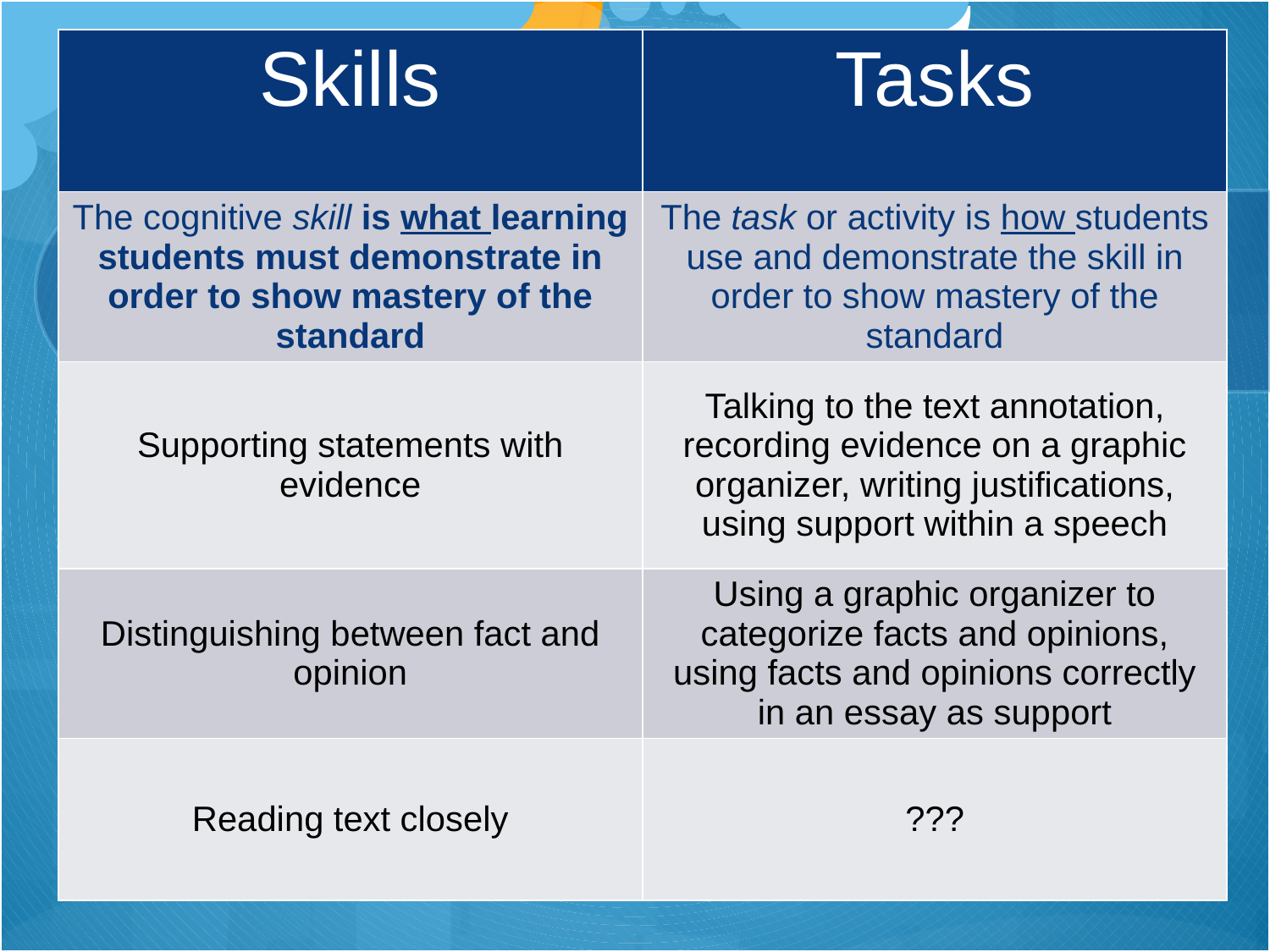

| Skills | Tasks |
| --- | --- |
| The cognitive skill is what learning students must demonstrate in order to show mastery of the standard | The task or activity is how students use and demonstrate the skill in order to show mastery of the standard |
| Supporting statements with evidence | Talking to the text annotation, recording evidence on a graphic organizer, writing justifications, using support within a speech |
| Distinguishing between fact and opinion | Using a graphic organizer to categorize facts and opinions, using facts and opinions correctly in an essay as support |
| Reading text closely | ??? |
#